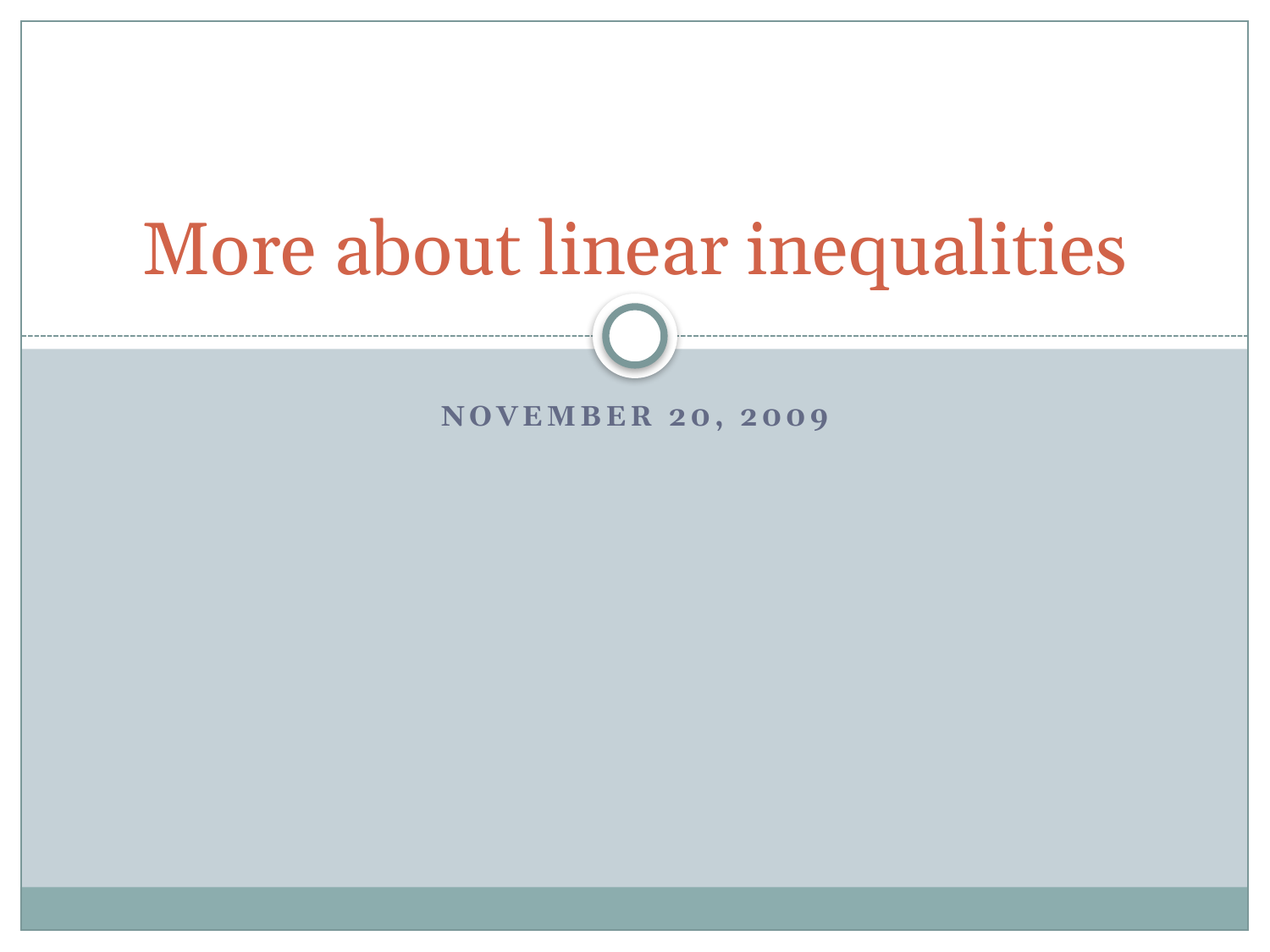

# More about linear inequalities
November 20, 2009